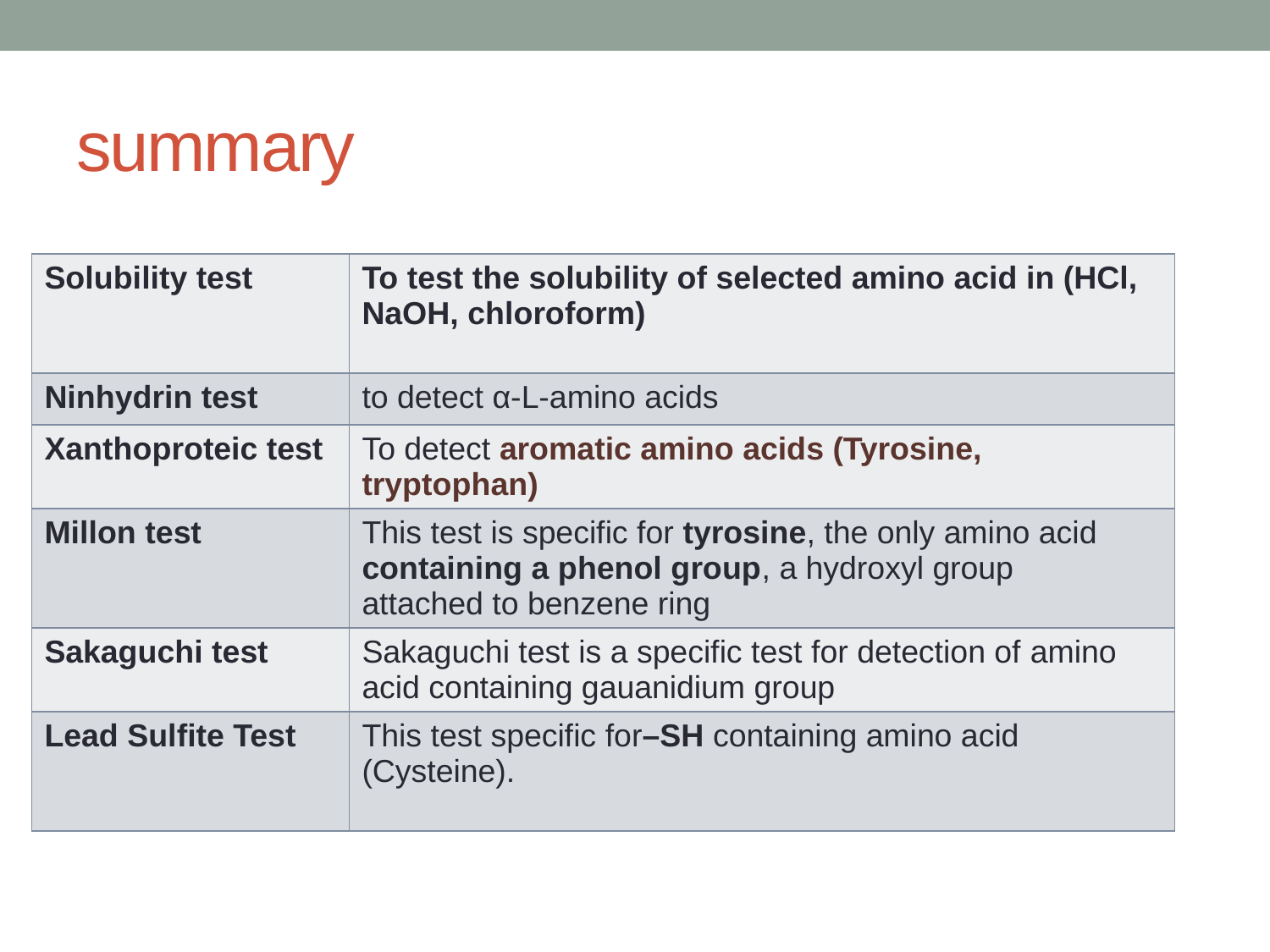

# summary
| Solubility test | To test the solubility of selected amino acid in (HCl, NaOH, chloroform) |
| --- | --- |
| Ninhydrin test | to detect α-L-amino acids |
| Xanthoproteic test | To detect aromatic amino acids (Tyrosine, tryptophan) |
| Millon test | This test is specific for tyrosine, the only amino acid containing a phenol group, a hydroxyl group attached to benzene ring |
| Sakaguchi test | Sakaguchi test is a specific test for detection of amino acid containing gauanidium group |
| Lead Sulfite Test | This test specific for–SH containing amino acid (Cysteine). |